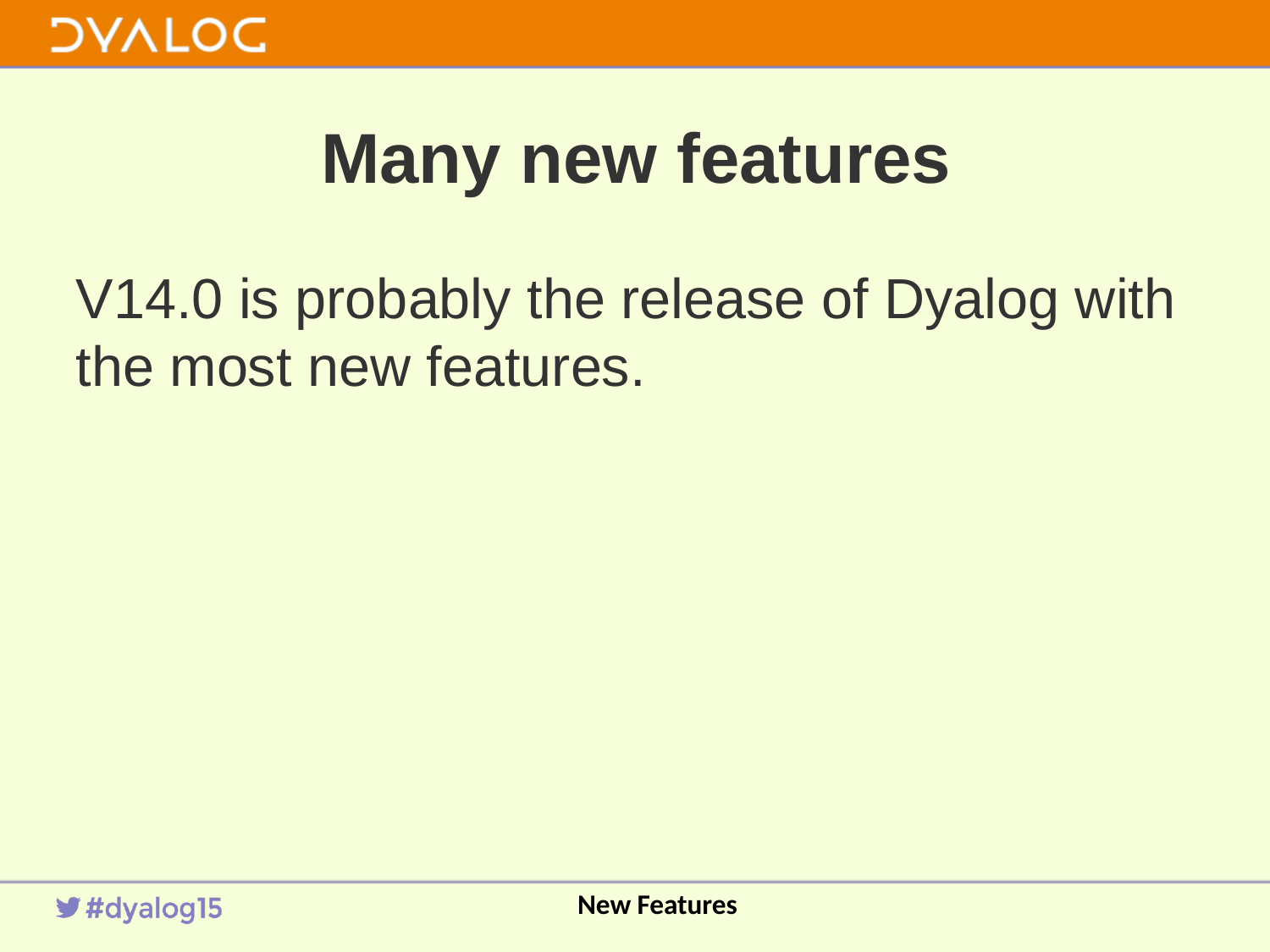

# Many new features
V14.0 is probably the release of Dyalog with the most new features.
New Features